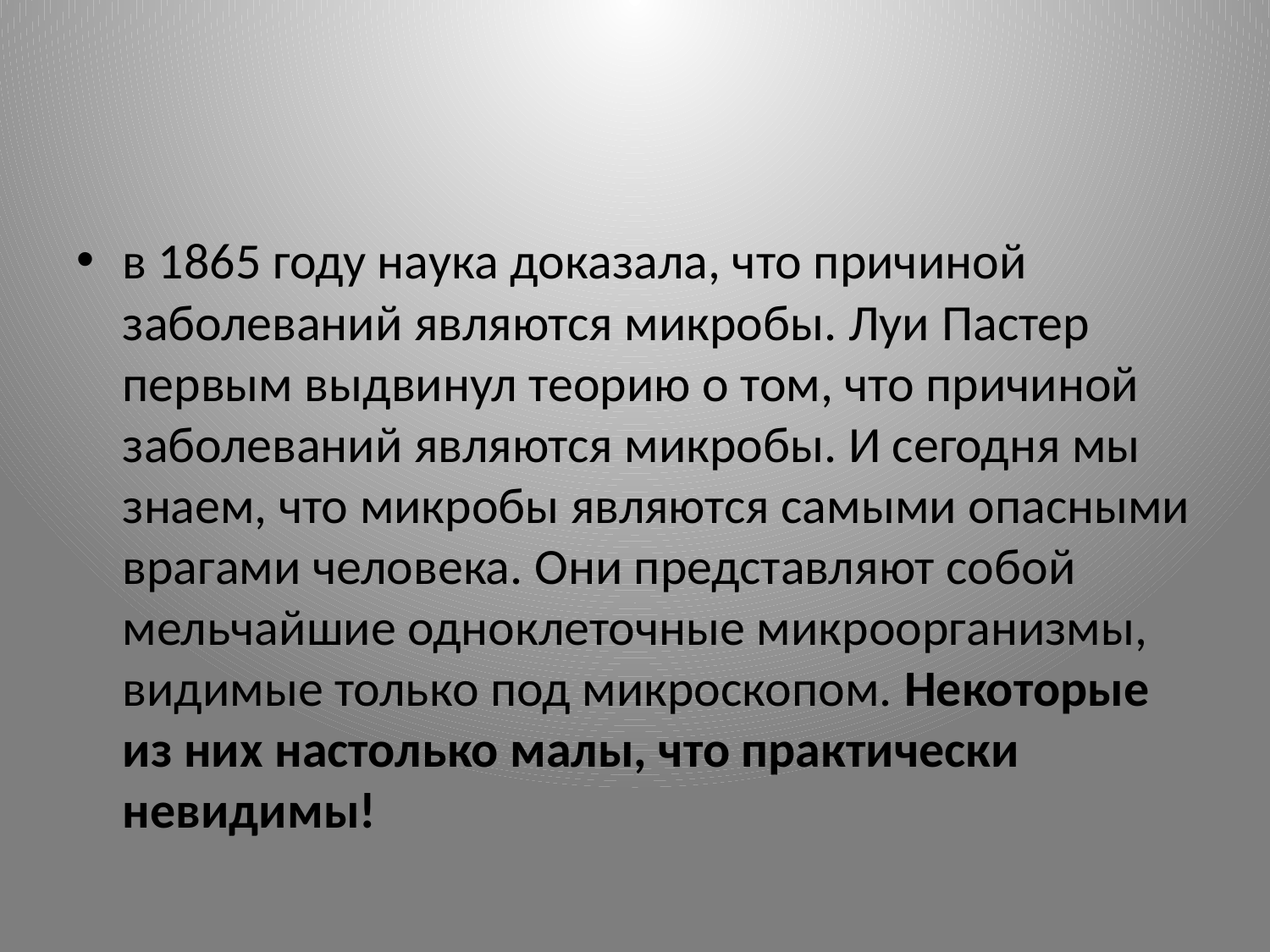

#
в 1865 году наука доказала, что причиной заболеваний являются микробы. Луи Пастер первым выдвинул теорию о том, что причиной заболеваний являются микробы. И сегодня мы знаем, что микробы являются самыми опасными врагами человека. Они представляют собой мельчайшие одноклеточные микроорганизмы, видимые только под микроскопом. Некоторые из них настолько малы, что практически невидимы!